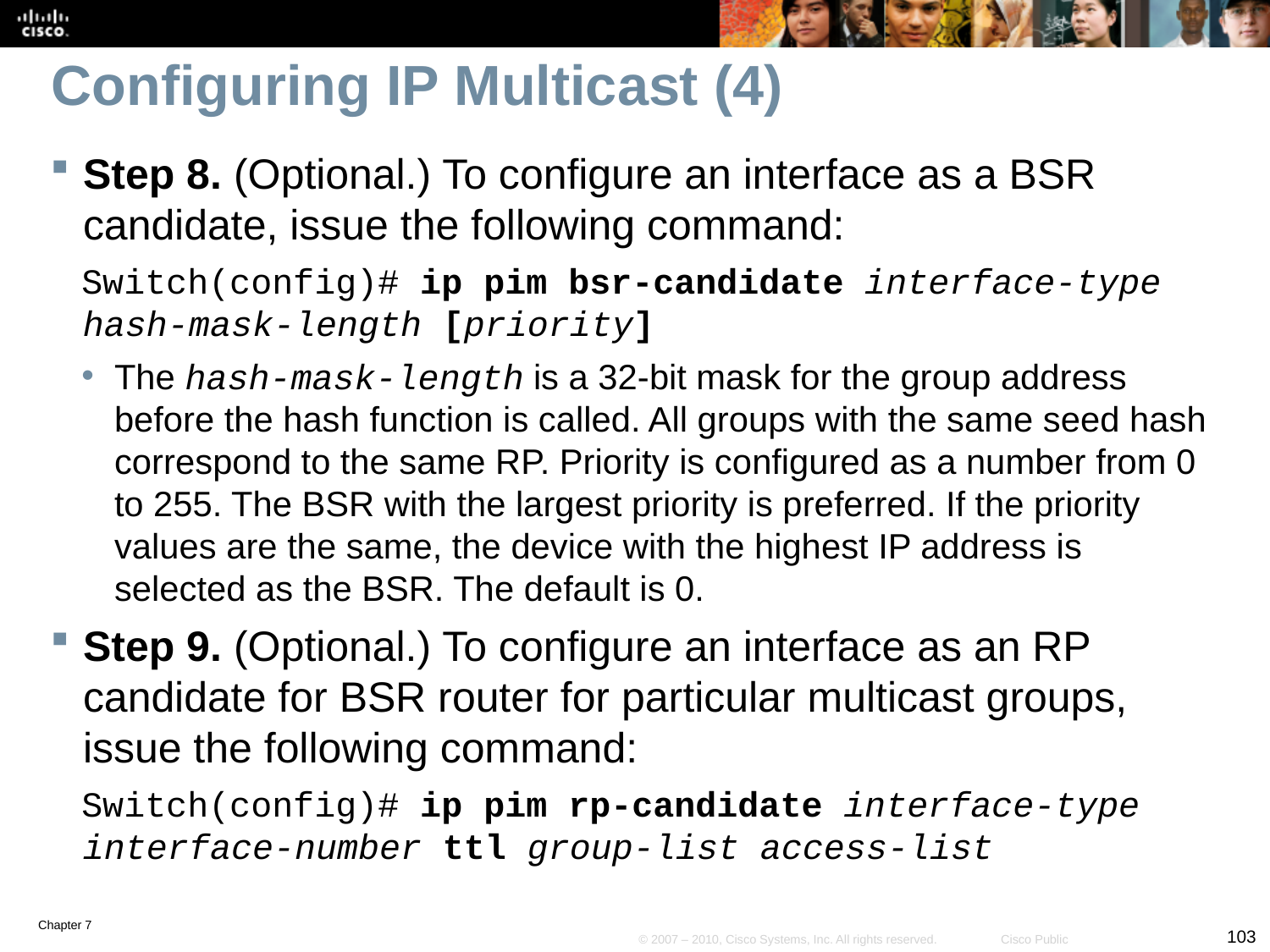

# Configuring IP Multicast (4)
Step 8. (Optional.) To configure an interface as a BSR candidate, issue the following command:
Switch(config)# ip pim bsr-candidate interface-type hash-mask-length [priority]
The hash-mask-length is a 32-bit mask for the group address before the hash function is called. All groups with the same seed hash correspond to the same RP. Priority is configured as a number from 0 to 255. The BSR with the largest priority is preferred. If the priority values are the same, the device with the highest IP address is selected as the BSR. The default is 0.
Step 9. (Optional.) To configure an interface as an RP candidate for BSR router for particular multicast groups, issue the following command:
Switch(config)# ip pim rp-candidate interface-type interface-number ttl group-list access-list